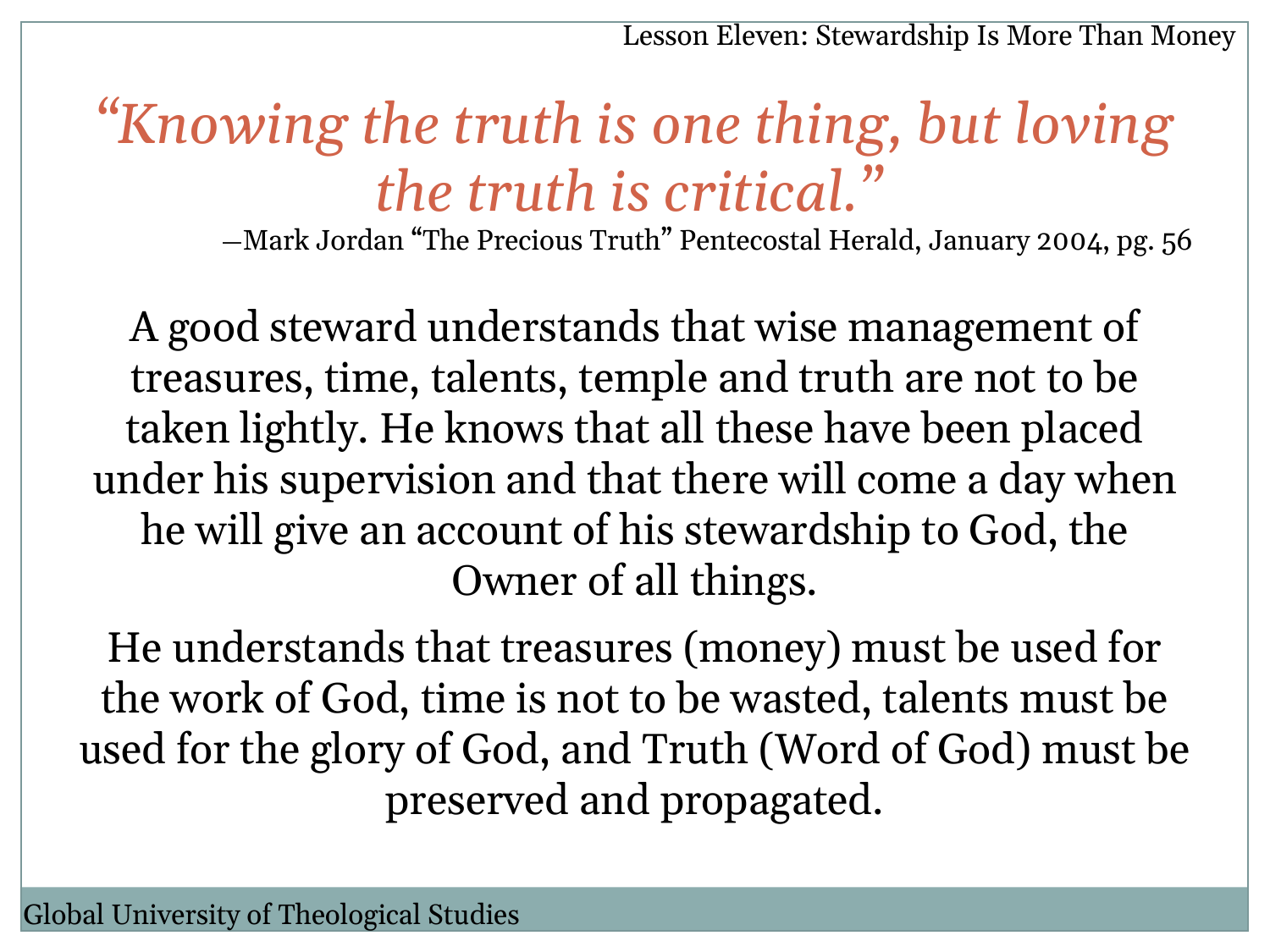

Lesson Eleven: Stewardship Is More Than Money
“Knowing the truth is one thing, but loving the truth is critical.”
—Mark Jordan “The Precious Truth” Pentecostal Herald, January 2004, pg. 56
A good steward understands that wise management of treasures, time, talents, temple and truth are not to be taken lightly. He knows that all these have been placed under his supervision and that there will come a day when he will give an account of his stewardship to God, the Owner of all things.
He understands that treasures (money) must be used for the work of God, time is not to be wasted, talents must be used for the glory of God, and Truth (Word of God) must be preserved and propagated.
Global University of Theological Studies